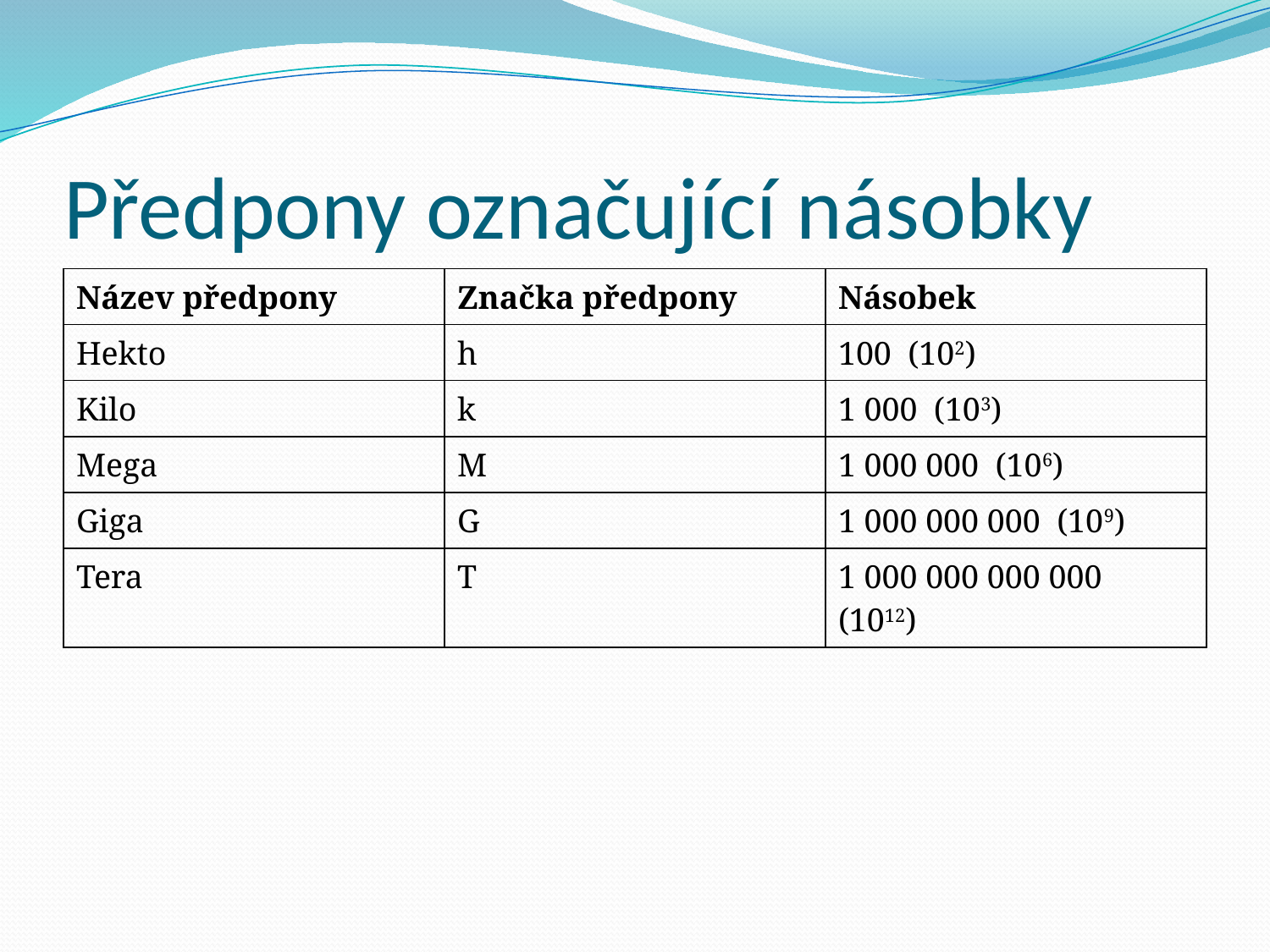

# Předpony označující násobky
| Název předpony | Značka předpony | Násobek |
| --- | --- | --- |
| Hekto | h | 100 (102) |
| Kilo | k | 1 000 (103) |
| Mega | M | 1 000 000 (106) |
| Giga | G | 1 000 000 000 (109) |
| Tera | T | 1 000 000 000 000 (1012) |